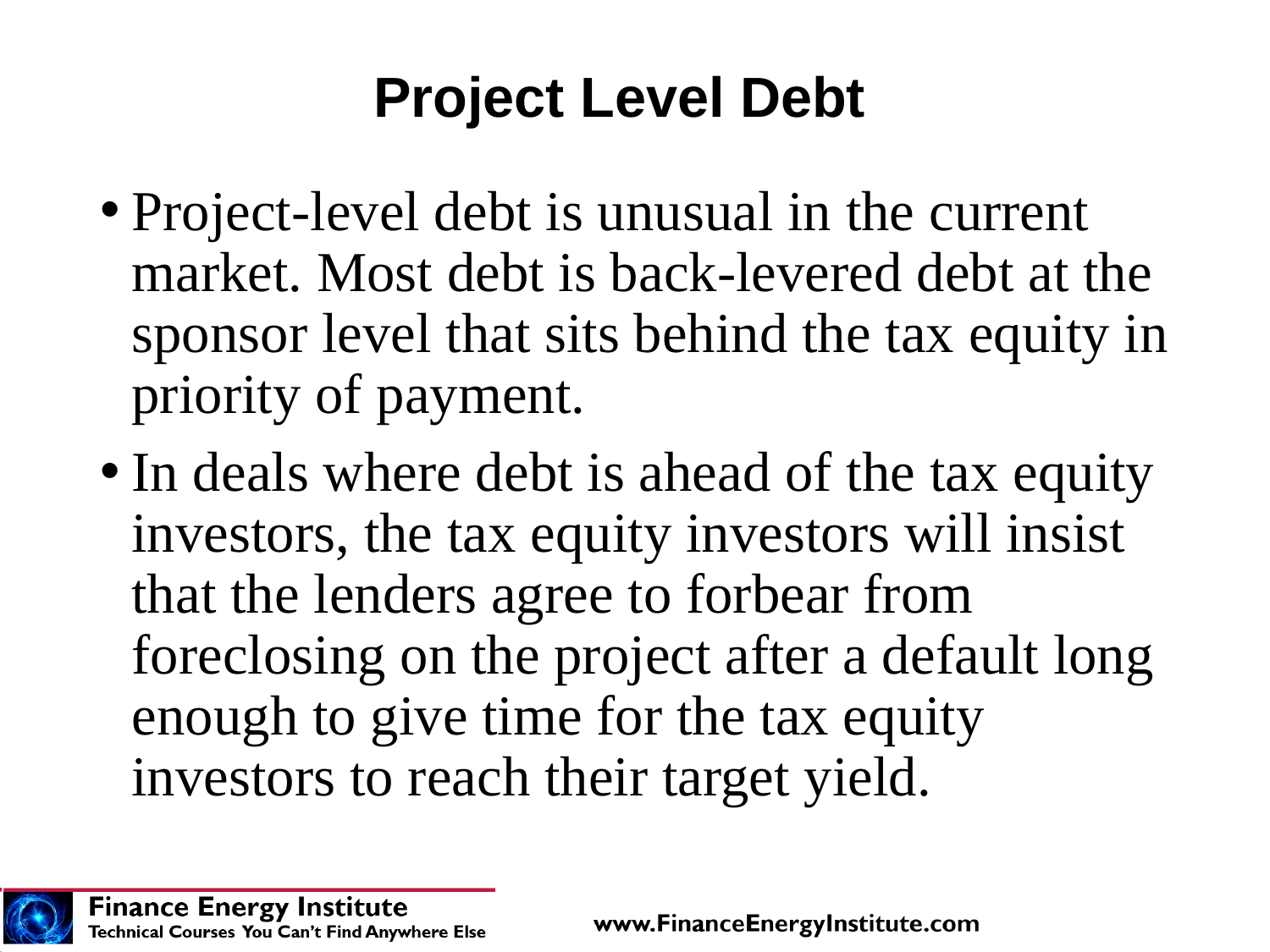

# Project Level Debt
Project-level debt is unusual in the current market. Most debt is back-levered debt at the sponsor level that sits behind the tax equity in priority of payment.
In deals where debt is ahead of the tax equity investors, the tax equity investors will insist that the lenders agree to forbear from foreclosing on the project after a default long enough to give time for the tax equity investors to reach their target yield.